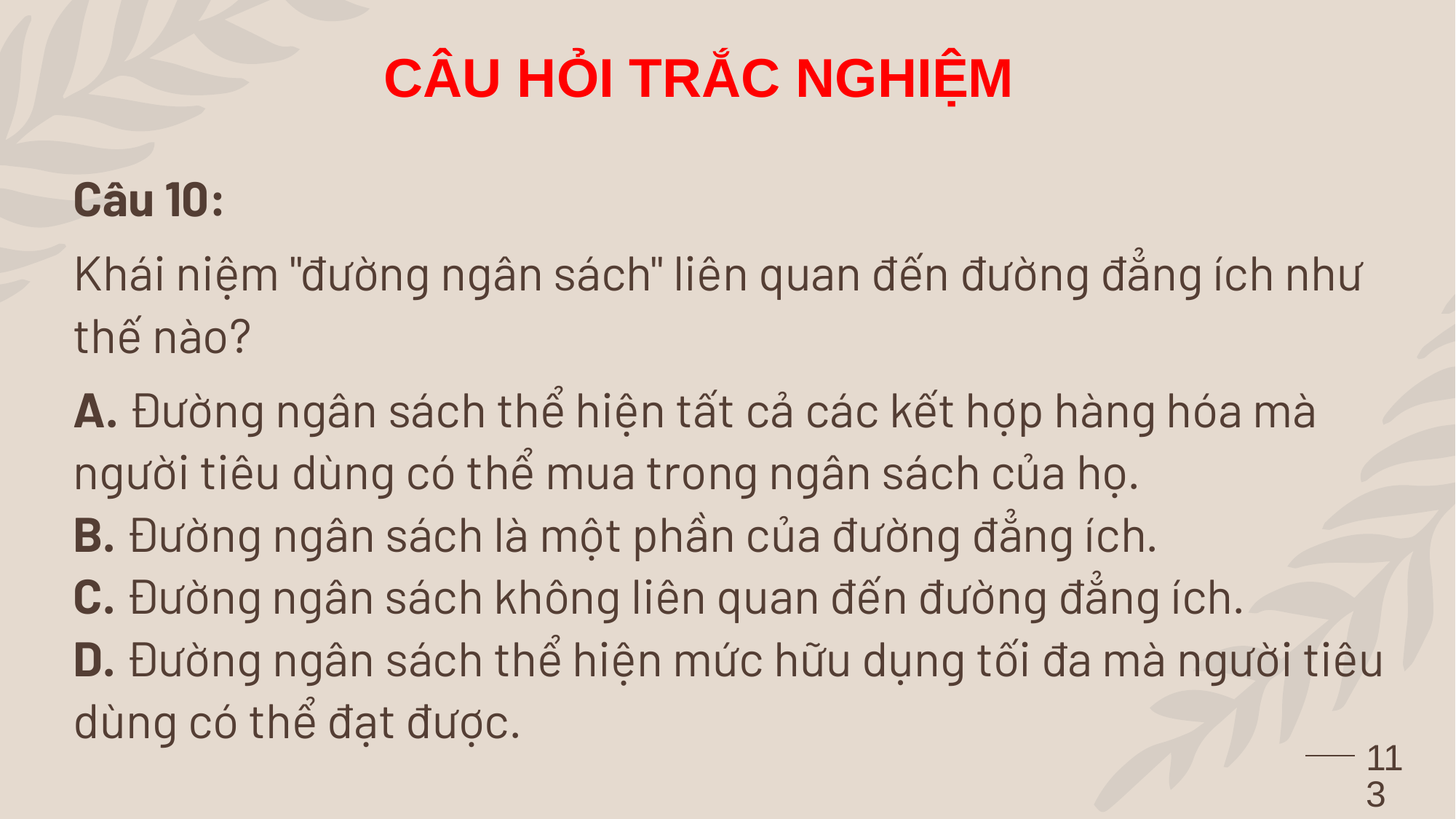

CÂU HỎI TRẮC NGHIỆM
Câu 10:
Khái niệm "đường ngân sách" liên quan đến đường đẳng ích như thế nào?
A. Đường ngân sách thể hiện tất cả các kết hợp hàng hóa mà người tiêu dùng có thể mua trong ngân sách của họ.
B. Đường ngân sách là một phần của đường đẳng ích.
C. Đường ngân sách không liên quan đến đường đẳng ích.
D. Đường ngân sách thể hiện mức hữu dụng tối đa mà người tiêu dùng có thể đạt được.
113